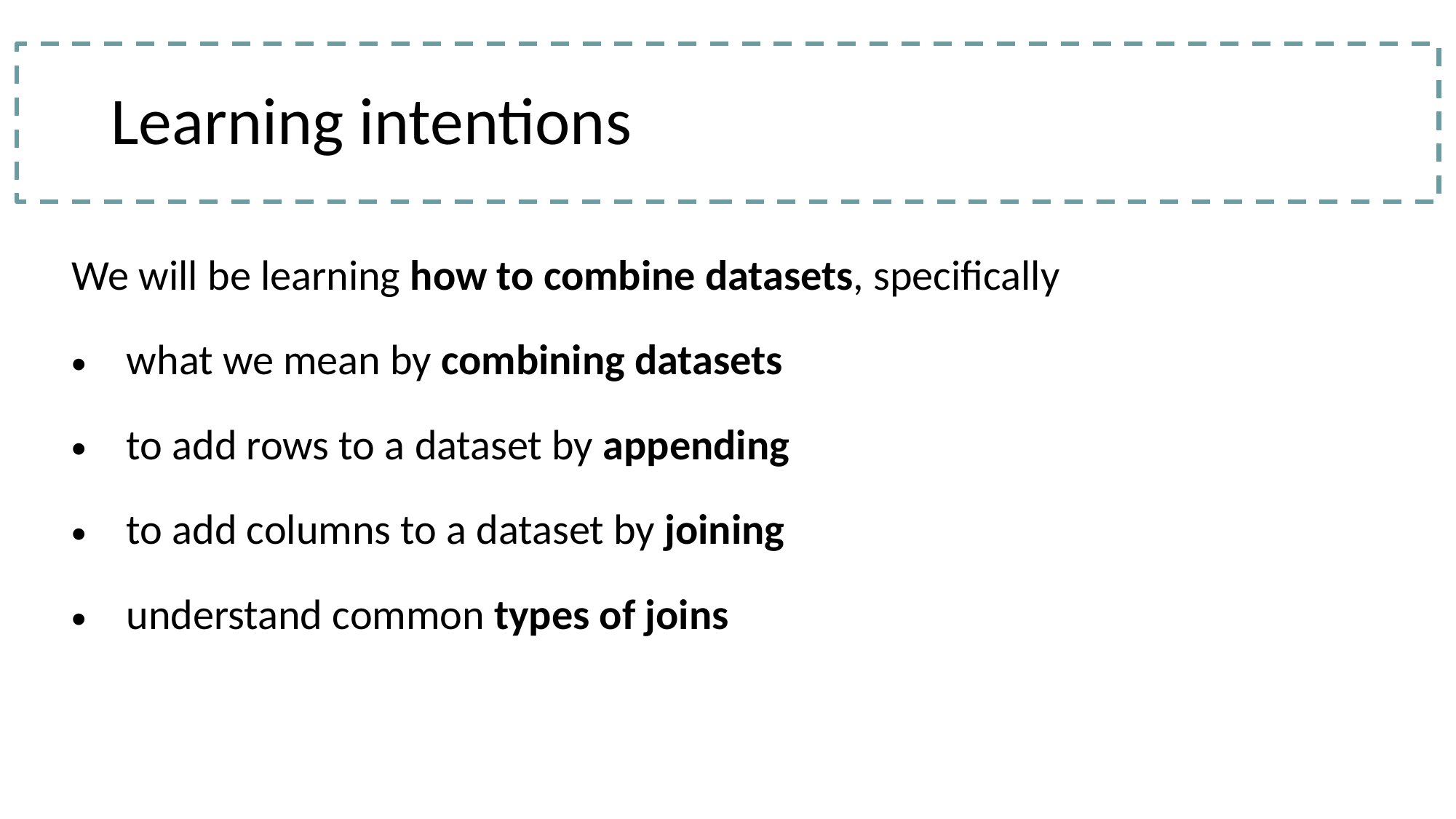

# Learning intentions
| We will be learning how to combine datasets, specifically what we mean by combining datasets to add rows to a dataset by appending to add columns to a dataset by joining understand common types of joins |
| --- |